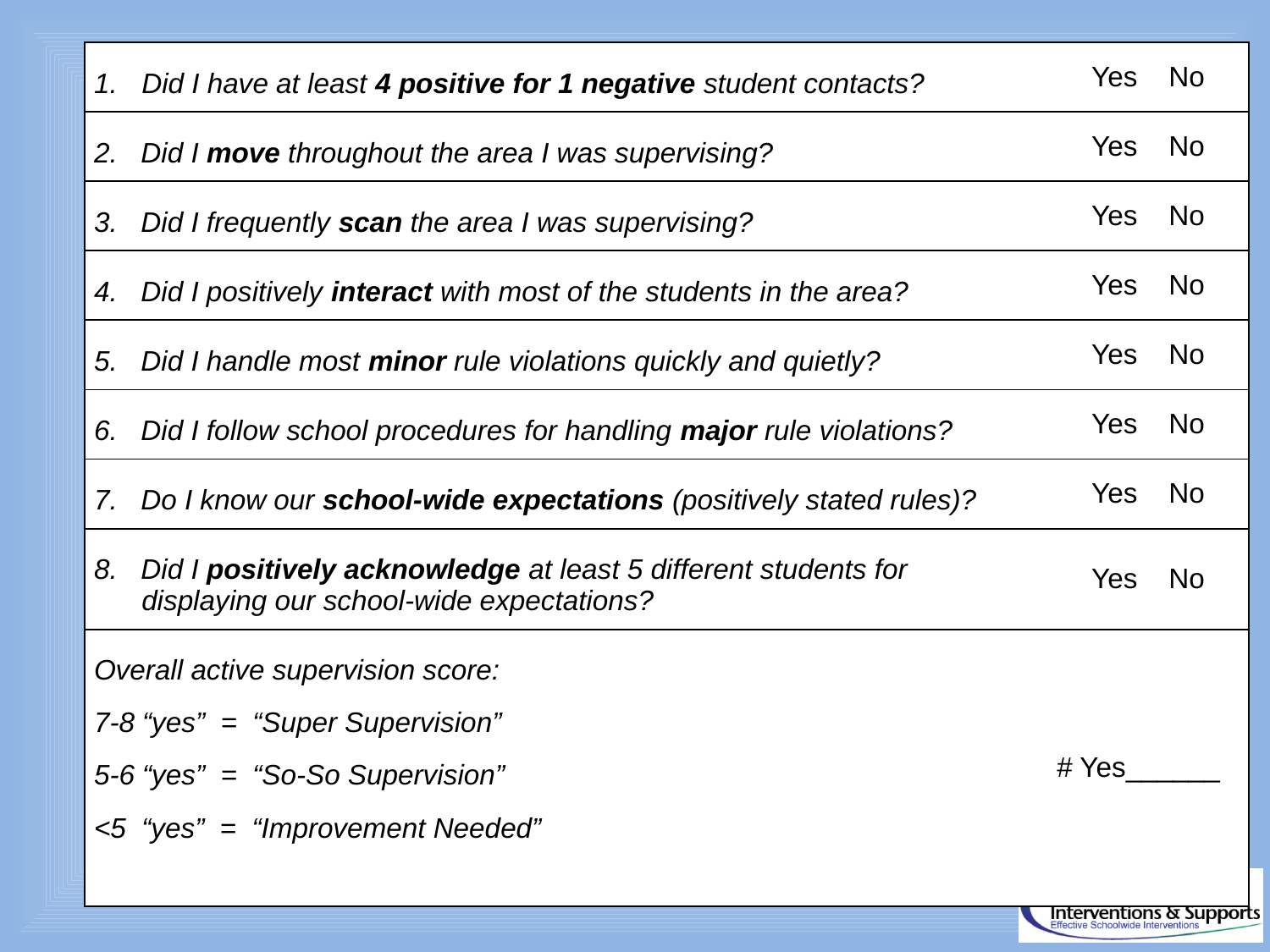

| Did I have at least 4 positive for 1 negative student contacts? | Yes No |
| --- | --- |
| 2. Did I move throughout the area I was supervising? | Yes No |
| 3. Did I frequently scan the area I was supervising? | Yes No |
| 4. Did I positively interact with most of the students in the area? | Yes No |
| 5. Did I handle most minor rule violations quickly and quietly? | Yes No |
| 6. Did I follow school procedures for handling major rule violations? | Yes No |
| 7. Do I know our school-wide expectations (positively stated rules)? | Yes No |
| 8. Did I positively acknowledge at least 5 different students for displaying our school-wide expectations? | Yes No |
| Overall active supervision score: 7-8 “yes” = “Super Supervision” 5-6 “yes” = “So-So Supervision” <5 “yes” = “Improvement Needed” | # Yes\_\_\_\_\_\_ |